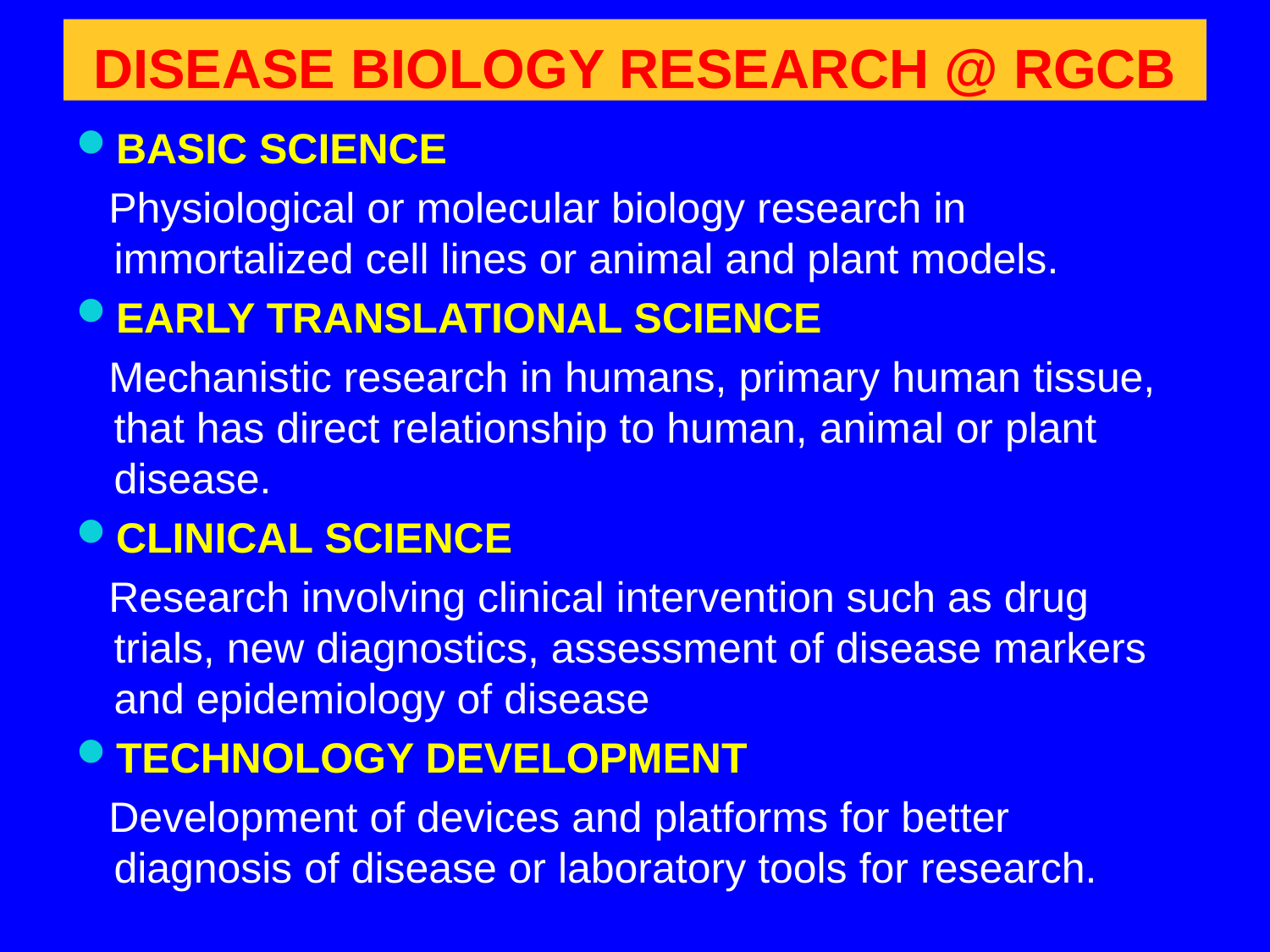

# DISEASE BIOLOGY RESEARCH @ RGCB
BASIC SCIENCE
Physiological or molecular biology research in immortalized cell lines or animal and plant models.
EARLY TRANSLATIONAL SCIENCE
Mechanistic research in humans, primary human tissue, that has direct relationship to human, animal or plant disease.
CLINICAL SCIENCE
Research involving clinical intervention such as drug trials, new diagnostics, assessment of disease markers and epidemiology of disease
TECHNOLOGY DEVELOPMENT
Development of devices and platforms for better diagnosis of disease or laboratory tools for research.